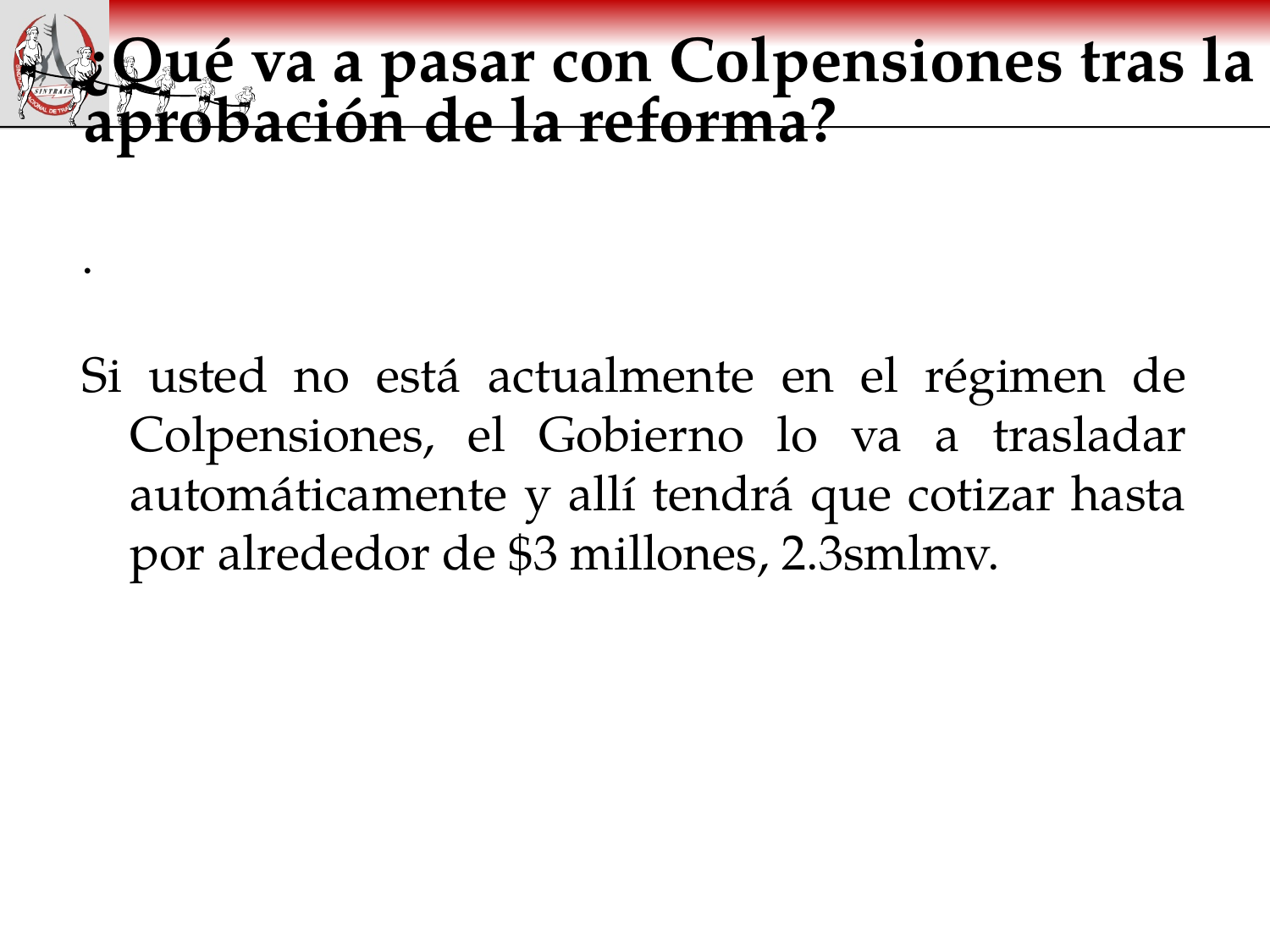

# ¿Qué va a pasar con Colpensiones tras la aprobación de la reforma?

.

Si usted no está actualmente en el régimen de Colpensiones, el Gobierno lo va a trasladar automáticamente y allí tendrá que cotizar hasta por alrededor de $3 millones, 2.3smlmv.